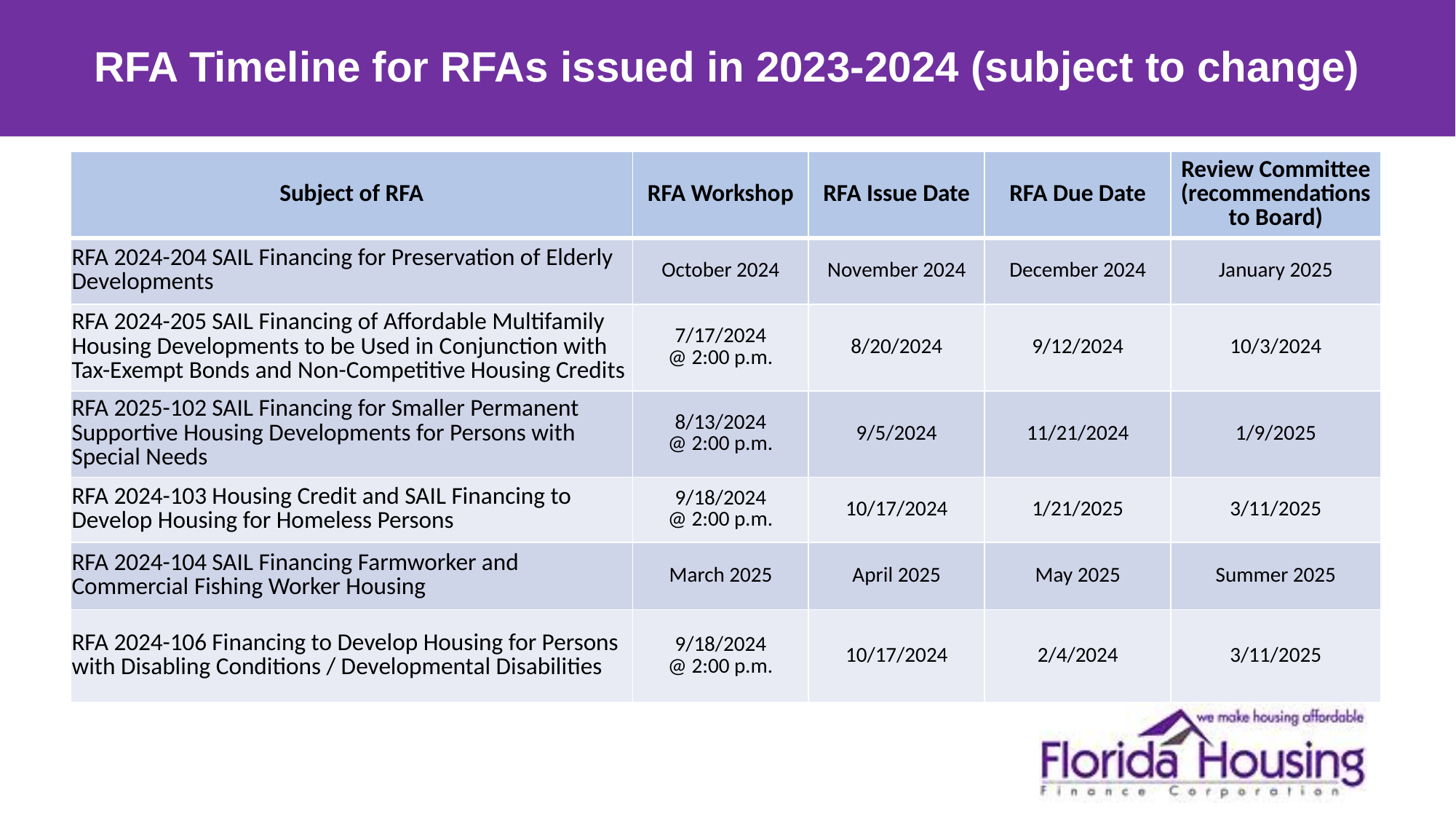

# RFA Timeline for RFAs issued in 2023-2024 (subject to change)
| Subject of RFA | RFA Workshop | RFA Issue Date | RFA Due Date | Review Committee (recommendations to Board) |
| --- | --- | --- | --- | --- |
| RFA 2024-204 SAIL Financing for Preservation of Elderly Developments | October 2024 | November 2024 | December 2024 | January 2025 |
| RFA 2024-205 SAIL Financing of Affordable Multifamily Housing Developments to be Used in Conjunction with Tax-Exempt Bonds and Non-Competitive Housing Credits | 7/17/2024 @ 2:00 p.m. | 8/20/2024 | 9/12/2024 | 10/3/2024 |
| RFA 2025-102 SAIL Financing for Smaller Permanent Supportive Housing Developments for Persons with Special Needs | 8/13/2024 @ 2:00 p.m. | 9/5/2024 | 11/21/2024 | 1/9/2025 |
| RFA 2024-103 Housing Credit and SAIL Financing to Develop Housing for Homeless Persons | 9/18/2024 @ 2:00 p.m. | 10/17/2024 | 1/21/2025 | 3/11/2025 |
| RFA 2024-104 SAIL Financing Farmworker and Commercial Fishing Worker Housing | March 2025 | April 2025 | May 2025 | Summer 2025 |
| RFA 2024-106 Financing to Develop Housing for Persons with Disabling Conditions / Developmental Disabilities | 9/18/2024 @ 2:00 p.m. | 10/17/2024 | 2/4/2024 | 3/11/2025 |